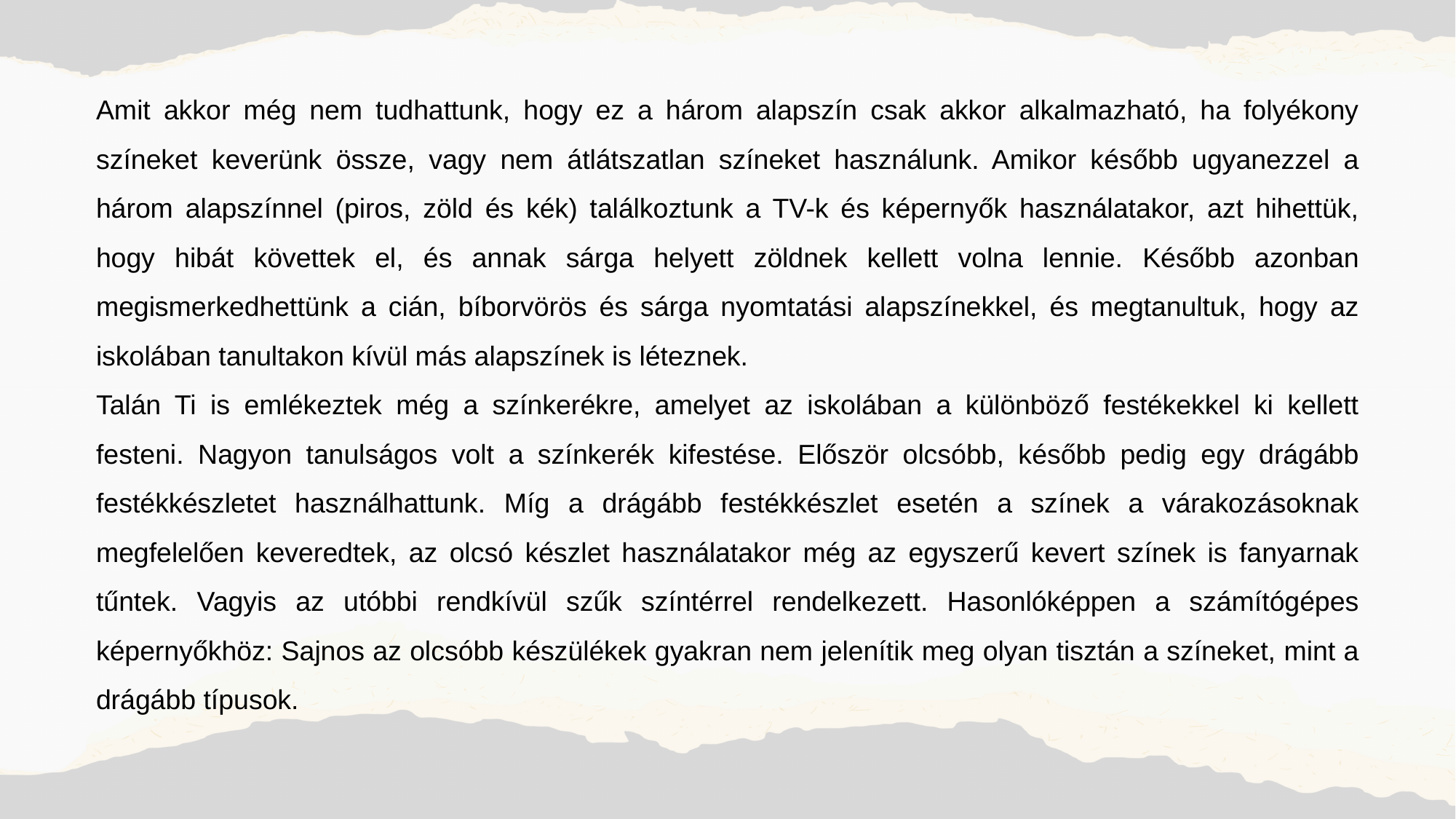

Amit akkor még nem tudhattunk, hogy ez a három alapszín csak akkor alkalmazható, ha folyékony színeket keverünk össze, vagy nem átlátszatlan színeket használunk. Amikor később ugyanezzel a három alapszínnel (piros, zöld és kék) találkoztunk a TV-k és képernyők használatakor, azt hihettük, hogy hibát követtek el, és annak sárga helyett zöldnek kellett volna lennie. Később azonban megismerkedhettünk a cián, bíborvörös és sárga nyomtatási alapszínekkel, és megtanultuk, hogy az iskolában tanultakon kívül más alapszínek is léteznek.
Talán Ti is emlékeztek még a színkerékre, amelyet az iskolában a különböző festékekkel ki kellett festeni. Nagyon tanulságos volt a színkerék kifestése. Először olcsóbb, később pedig egy drágább festékkészletet használhattunk. Míg a drágább festékkészlet esetén a színek a várakozásoknak megfelelően keveredtek, az olcsó készlet használatakor még az egyszerű kevert színek is fanyarnak tűntek. Vagyis az utóbbi rendkívül szűk színtérrel rendelkezett. Hasonlóképpen a számítógépes képernyőkhöz: Sajnos az olcsóbb készülékek gyakran nem jelenítik meg olyan tisztán a színeket, mint a drágább típusok.